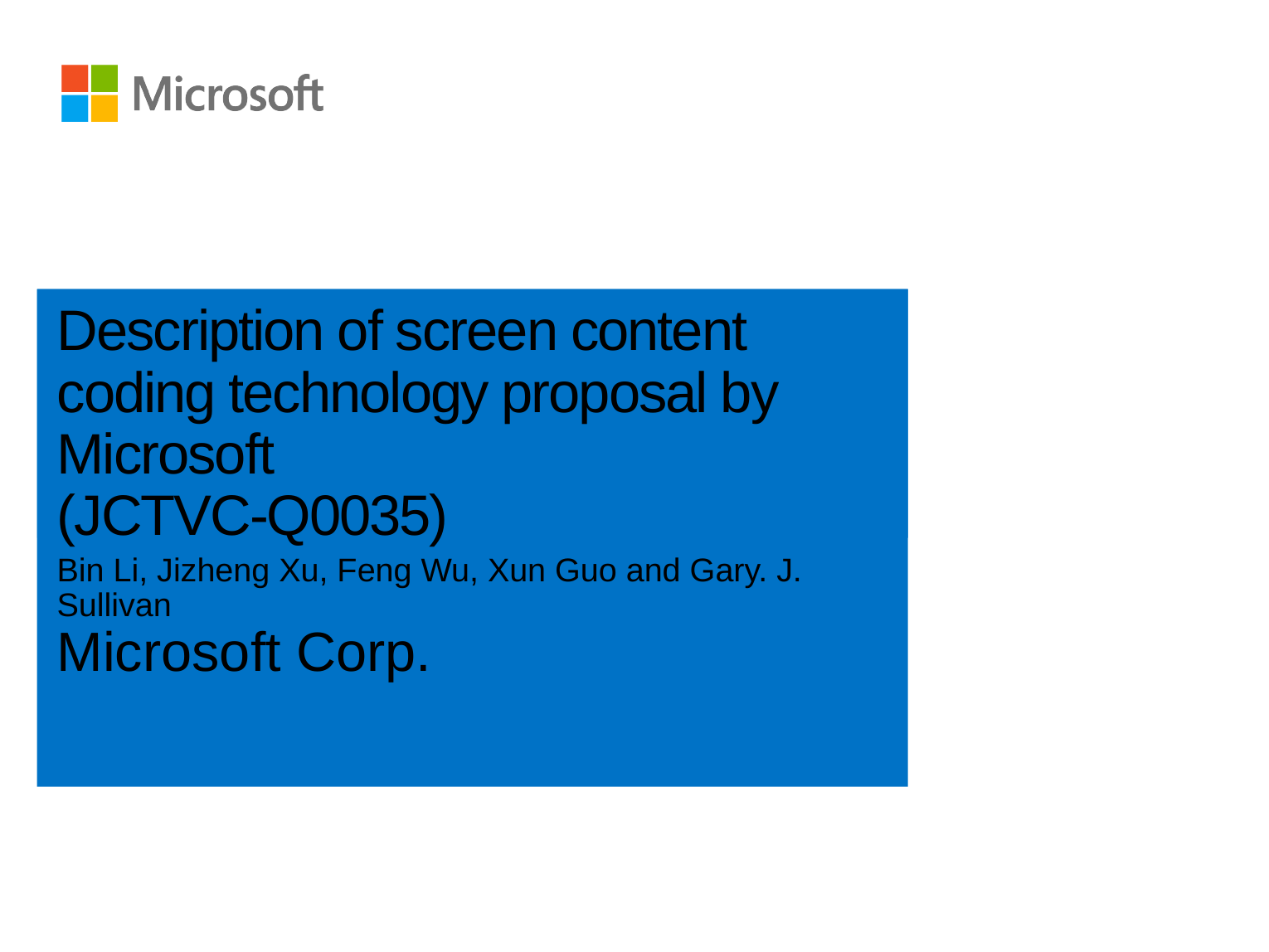

# Description of screen content coding technology proposal by Microsoft (JCTVC-Q0035)
Bin Li, Jizheng Xu, Feng Wu, Xun Guo and Gary. J. Sullivan
Microsoft Corp.